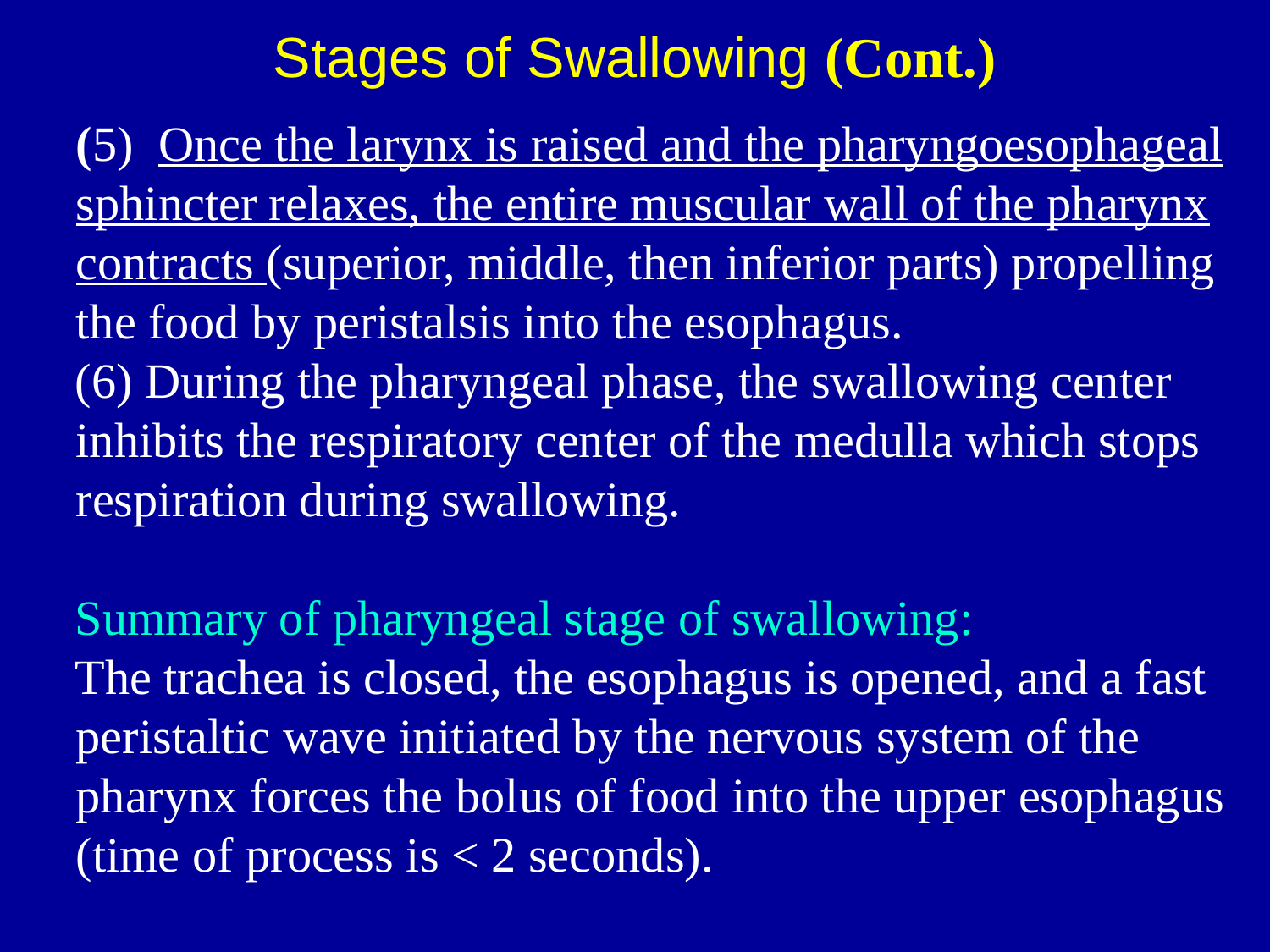

Stages of Swallowing (Cont.)
	(5)  Once the larynx is raised and the pharyngoesophageal sphincter relaxes, the entire muscular wall of the pharynx contracts (superior, middle, then inferior parts) propelling the food by peristalsis into the esophagus.
(6) During the pharyngeal phase, the swallowing center inhibits the respiratory center of the medulla which stops respiration during swallowing.

Summary of pharyngeal stage of swallowing:
The trachea is closed, the esophagus is opened, and a fast peristaltic wave initiated by the nervous system of the pharynx forces the bolus of food into the upper esophagus (time of process is < 2 seconds).